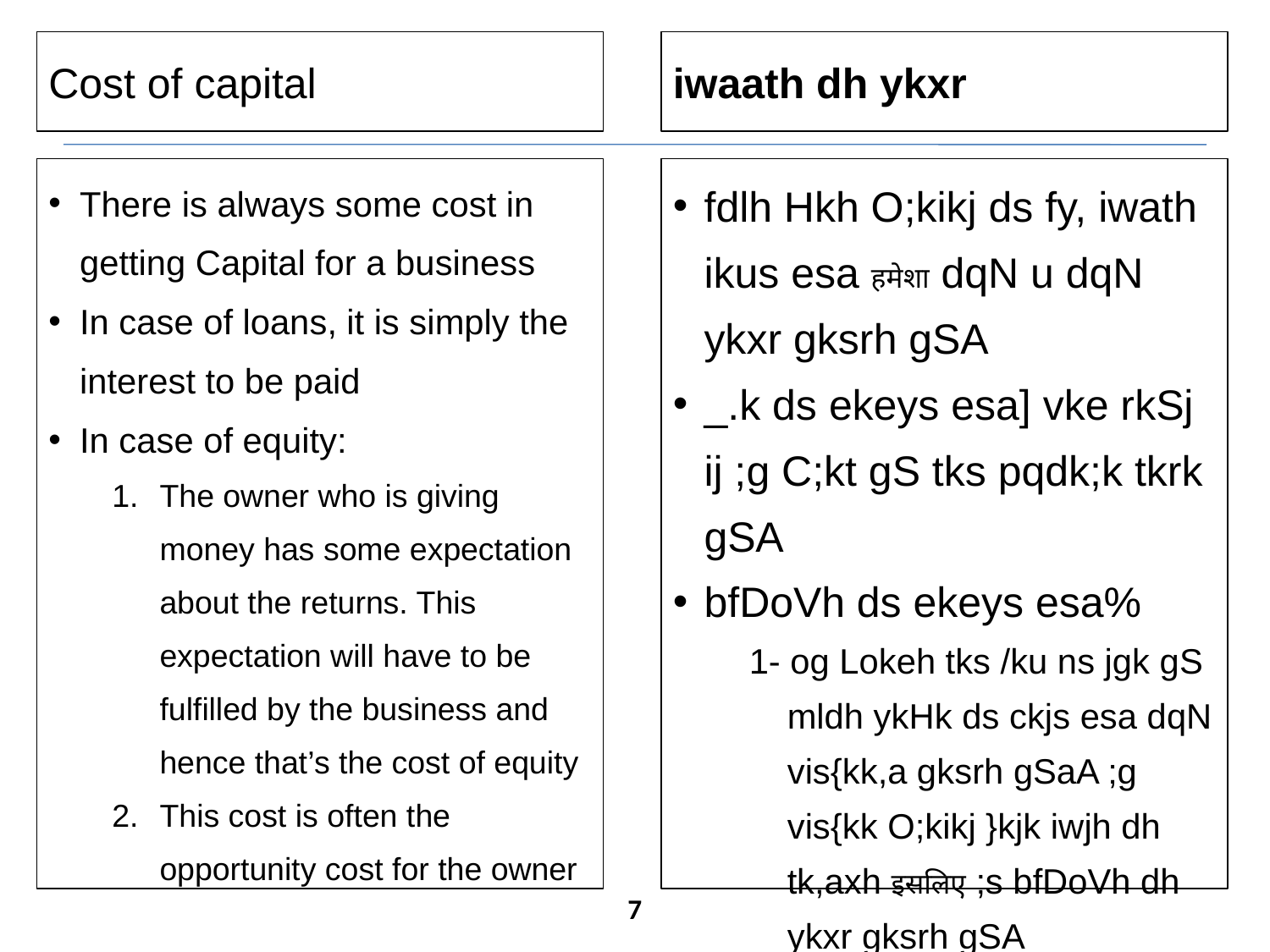

Cost of capital
iwaath dh ykxr
There is always some cost in getting Capital for a business
In case of loans, it is simply the interest to be paid
In case of equity:
The owner who is giving money has some expectation about the returns. This expectation will have to be fulfilled by the business and hence that’s the cost of equity
This cost is often the opportunity cost for the owner
fdlh Hkh O;kikj ds fy, iwath ikus esa हमेशा dqN u dqN ykxr gksrh gSA
_.k ds ekeys esa] vke rkSj ij ;g C;kt gS tks pqdk;k tkrk gSA
bfDoVh ds ekeys esa%
1- og Lokeh tks /ku ns jgk gS mldh ykHk ds ckjs esa dqN vis{kk,a gksrh gSaA ;g vis{kk O;kikj }kjk iwjh dh tk,axh इसलिए ;s bfDoVh dh ykxr gksrh gSA
2- ;g ykxr] vDlj Lokeh ds fy, volj ykxr gksrh gSA

7